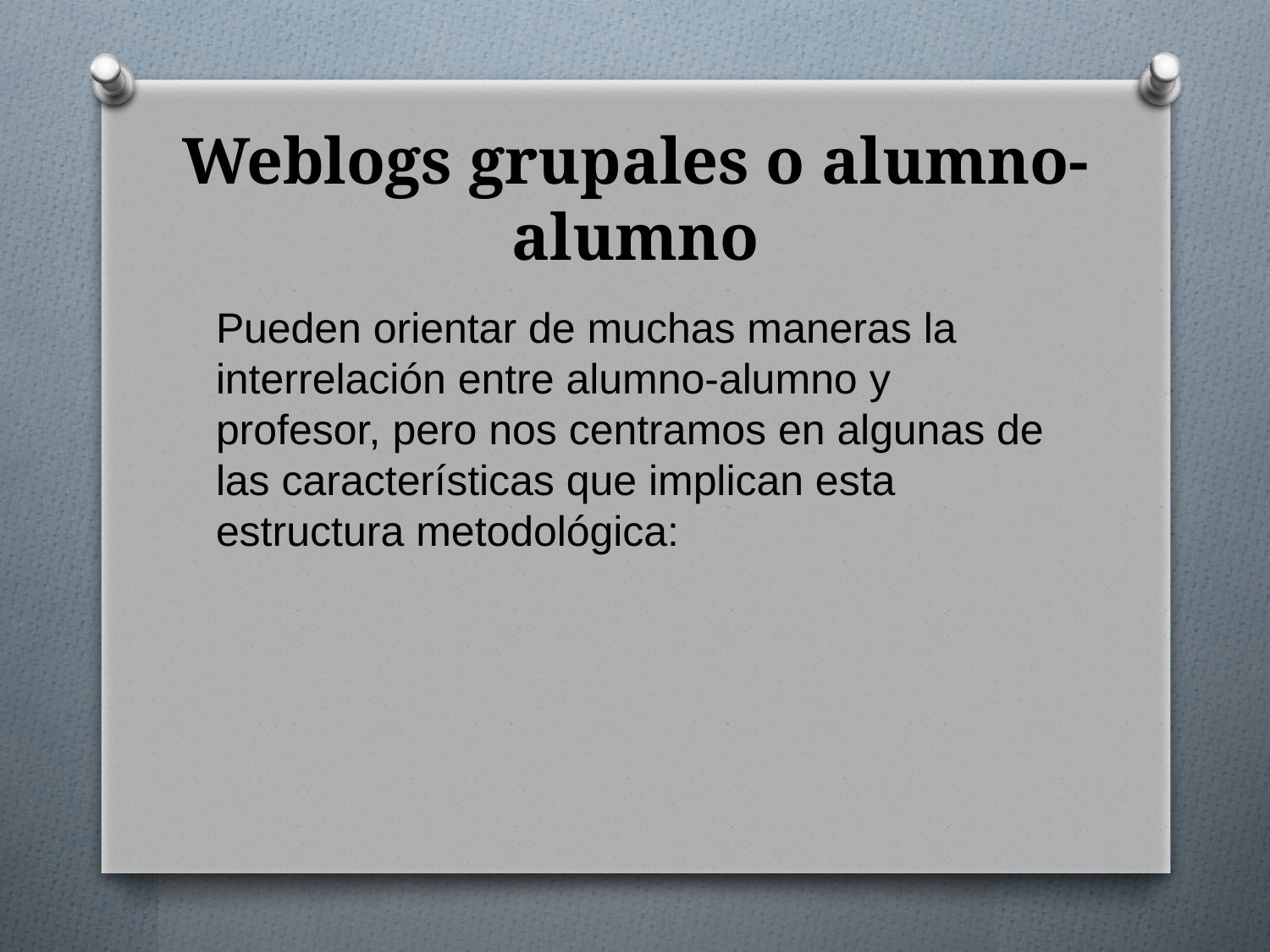

# Weblogs grupales o alumno-alumno
Pueden orientar de muchas maneras la interrelación entre alumno-alumno y profesor, pero nos centramos en algunas de las características que implican esta estructura metodológica: